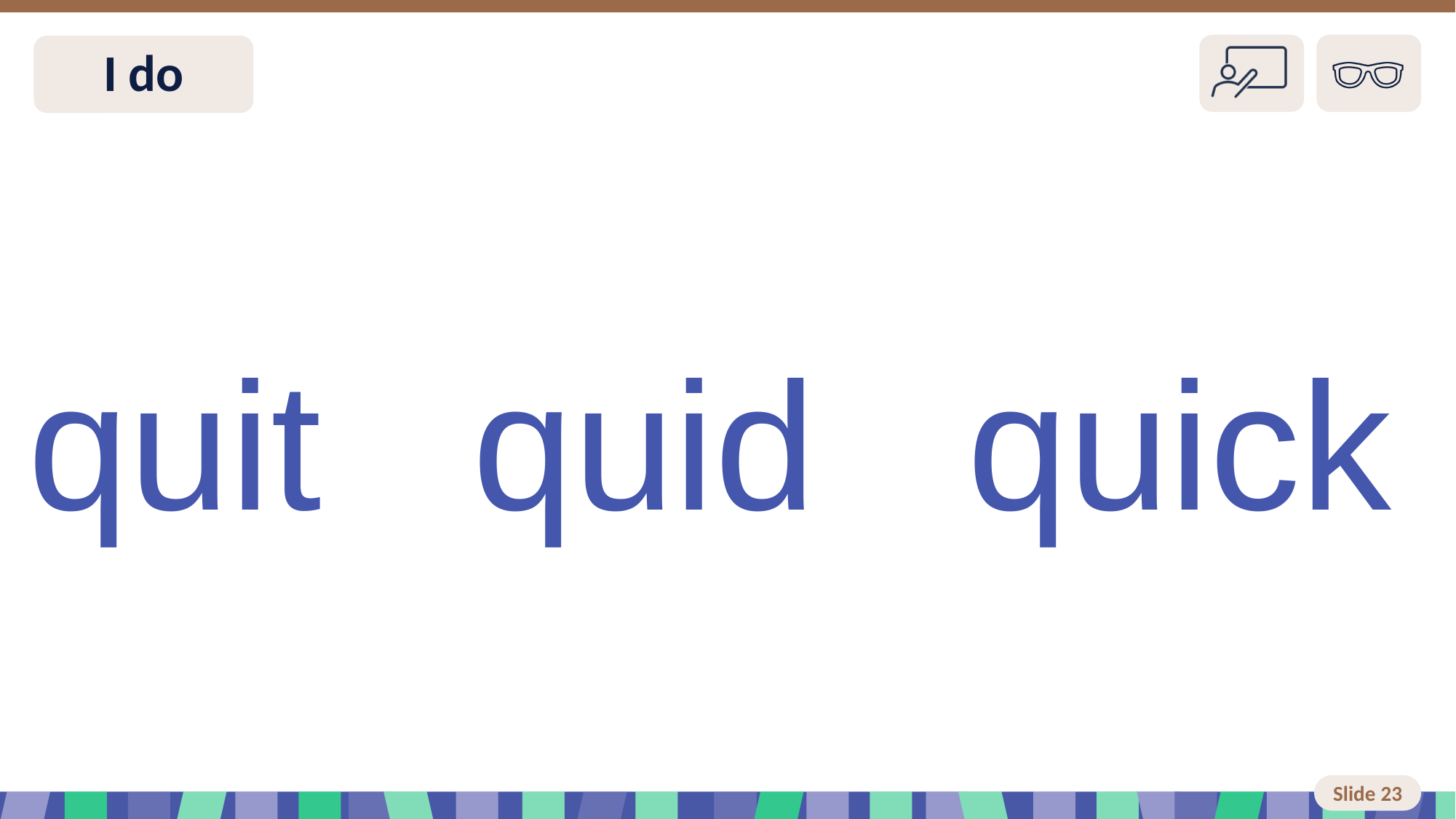

# Slide 23 I do
quit   quid   quick